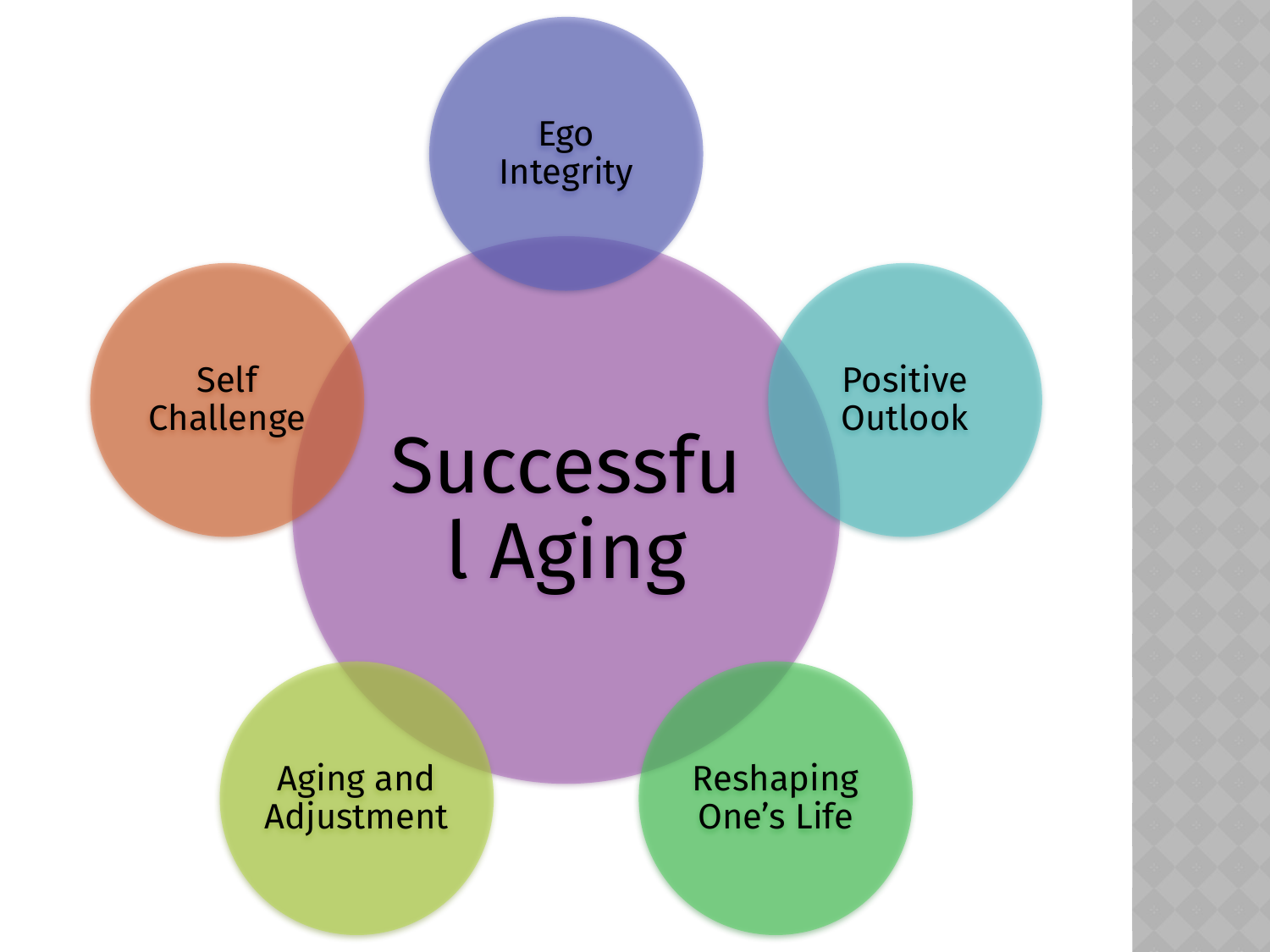

Successful Aging
Ego Integrity
Positive Outlook
Reshaping One’s Life
Aging and Adjustment
Self Challenge